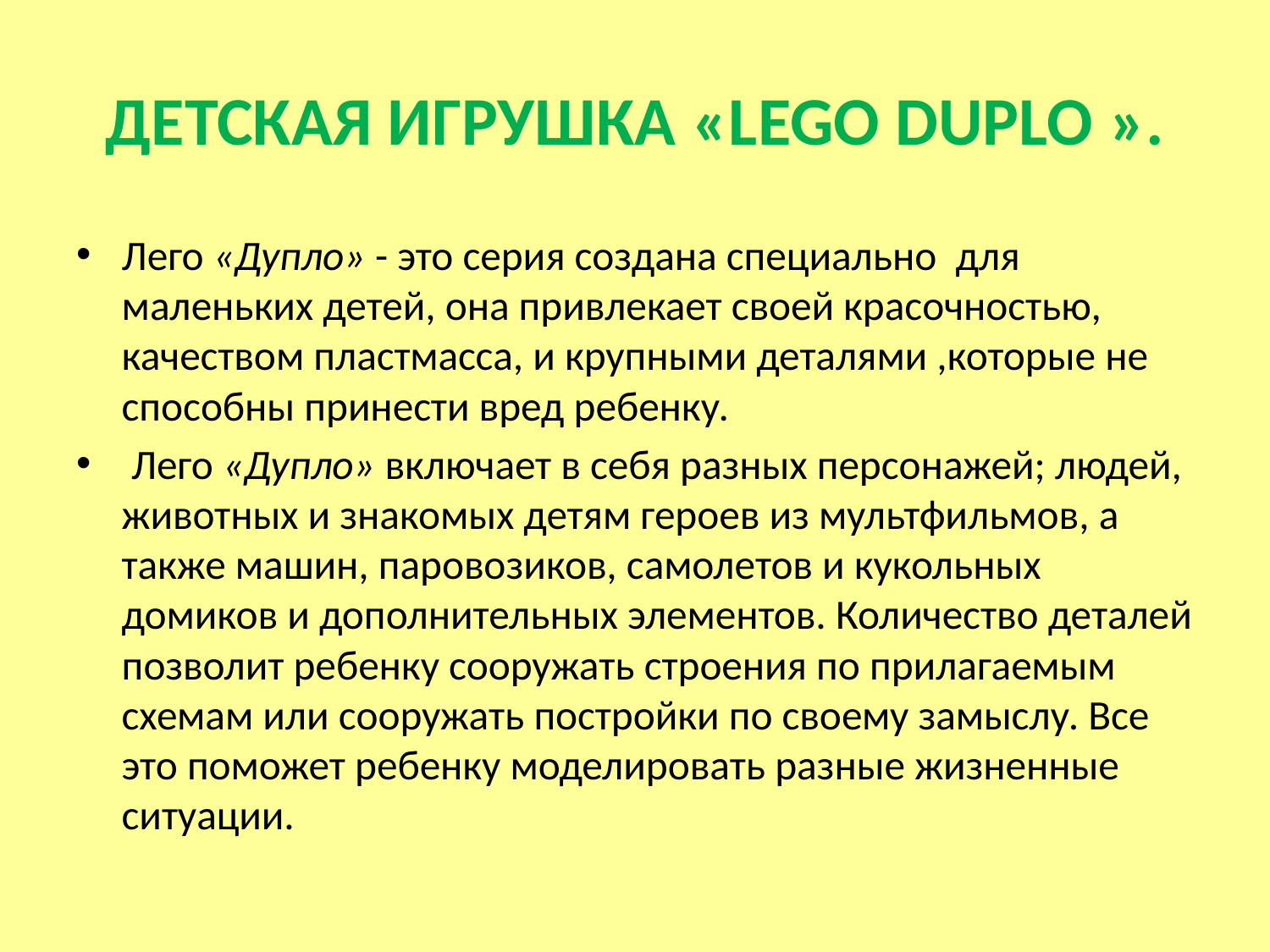

# ДЕТСКАЯ ИГРУШКА «LEGO DUPLO ».
Лего «Дупло» - это серия создана специально  для маленьких детей, она привлекает своей красочностью, качеством пластмасса, и крупными деталями ,которые не способны принести вред ребенку.
 Лего «Дупло» включает в себя разных персонажей; людей, животных и знакомых детям героев из мультфильмов, а также машин, паровозиков, самолетов и кукольных домиков и дополнительных элементов. Количество деталей позволит ребенку сооружать строения по прилагаемым схемам или сооружать постройки по своему замыслу. Все это поможет ребенку моделировать разные жизненные ситуации.